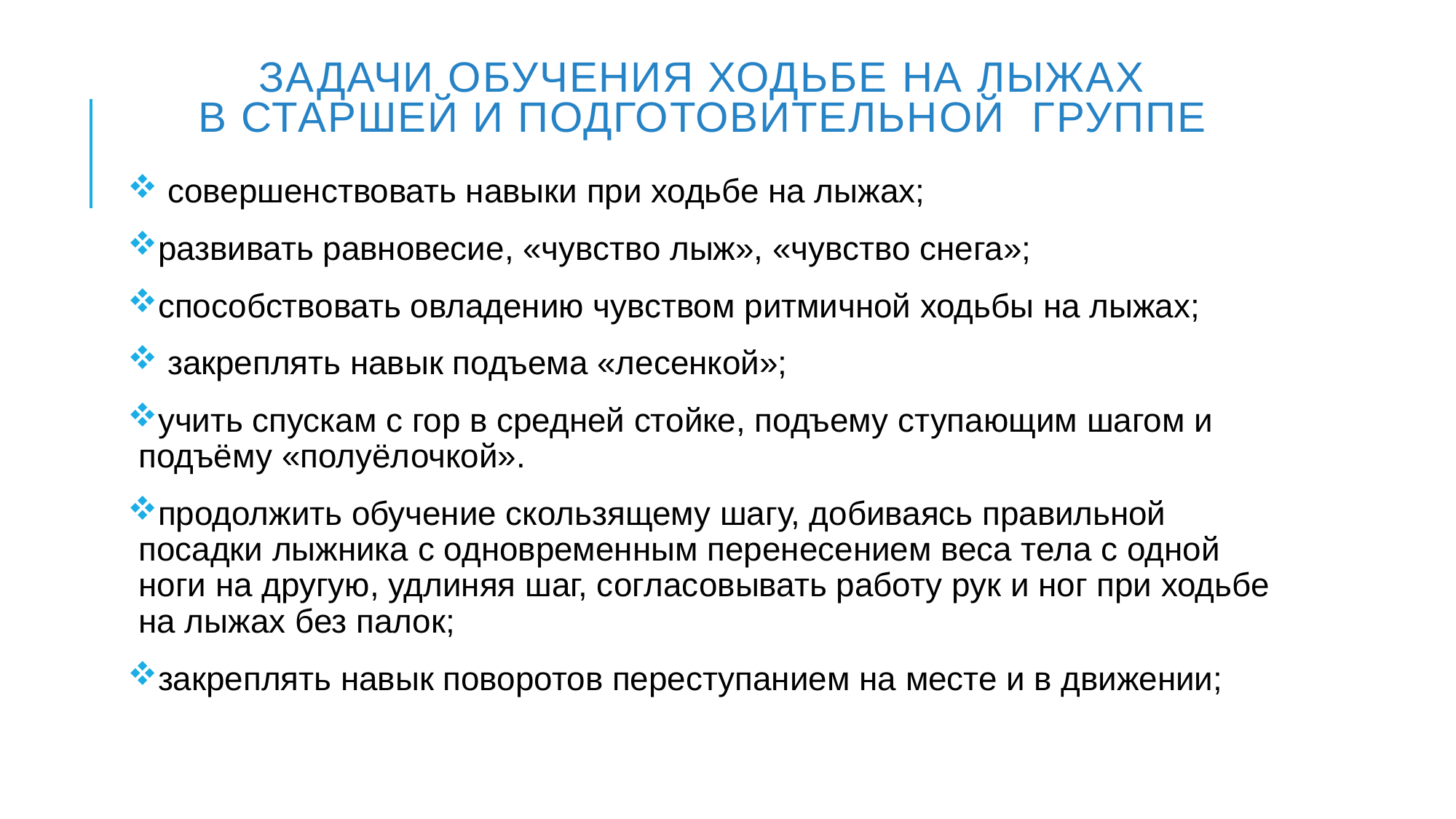

# Задачи обучения ходьбе на лыжах в старшей и подготовительной  группе
 совершенствовать навыки при ходьбе на лыжах;
развивать равновесие, «чувство лыж», «чувство снега»;
способствовать овладению чувством ритмичной ходьбы на лыжах;
 закреплять навык подъема «лесенкой»;
учить спускам с гор в средней стойке, подъему ступающим шагом и подъёму «полуёлочкой».
продолжить обучение скользящему шагу, добиваясь правильной посадки лыжника с одновременным перенесением веса тела с одной ноги на другую, удлиняя шаг, согласовывать работу рук и ног при ходьбе на лыжах без палок;
закреплять навык поворотов переступанием на месте и в движении;